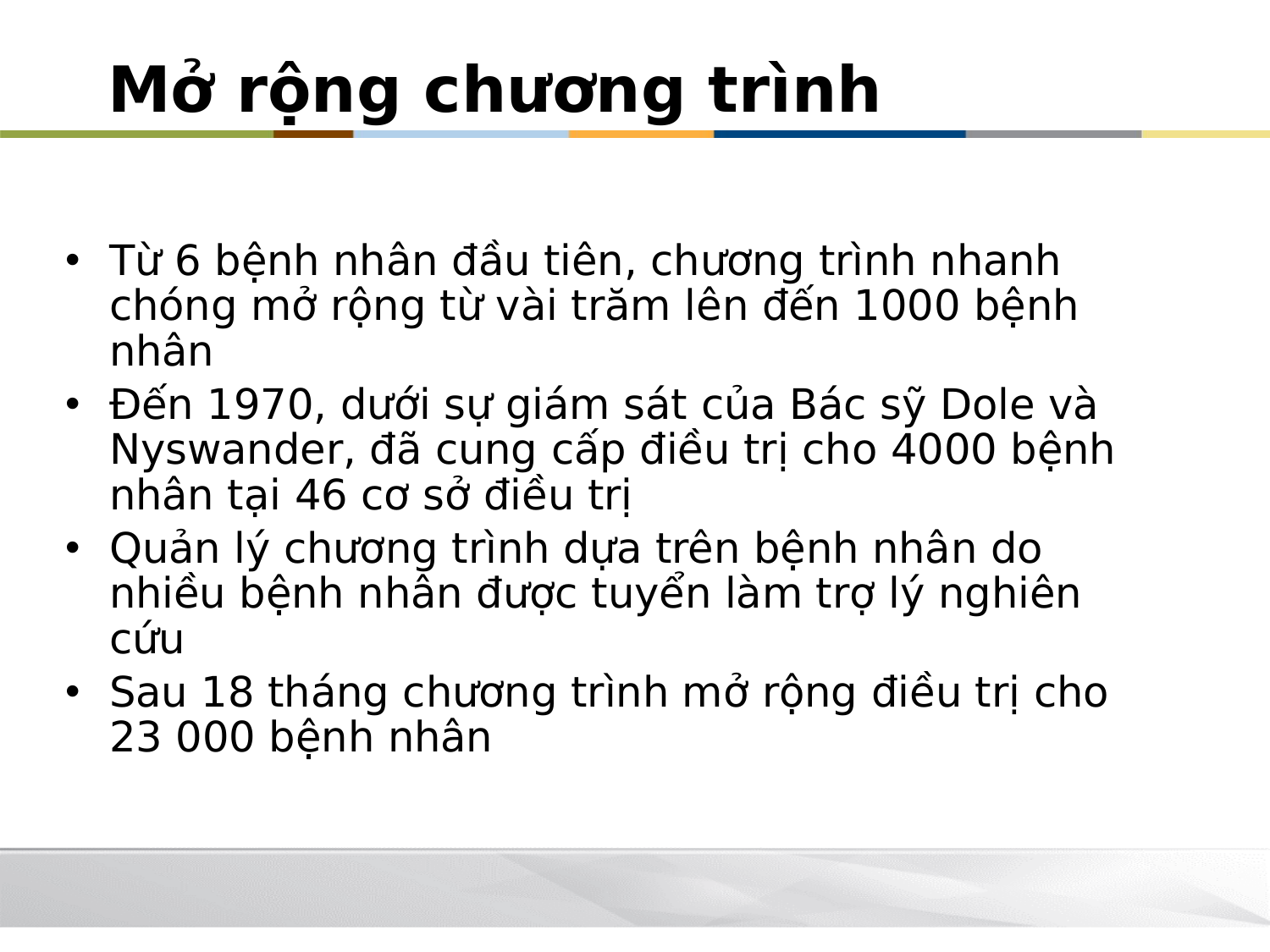

Mở rộng chương trình
Từ 6 bệnh nhân đầu tiên, chương trình nhanh chóng mở rộng từ vài trăm lên đến 1000 bệnh nhân
Đến 1970, dưới sự giám sát của Bác sỹ Dole và Nyswander, đã cung cấp điều trị cho 4000 bệnh nhân tại 46 cơ sở điều trị
Quản lý chương trình dựa trên bệnh nhân do nhiều bệnh nhân được tuyển làm trợ lý nghiên cứu
Sau 18 tháng chương trình mở rộng điều trị cho 23 000 bệnh nhân